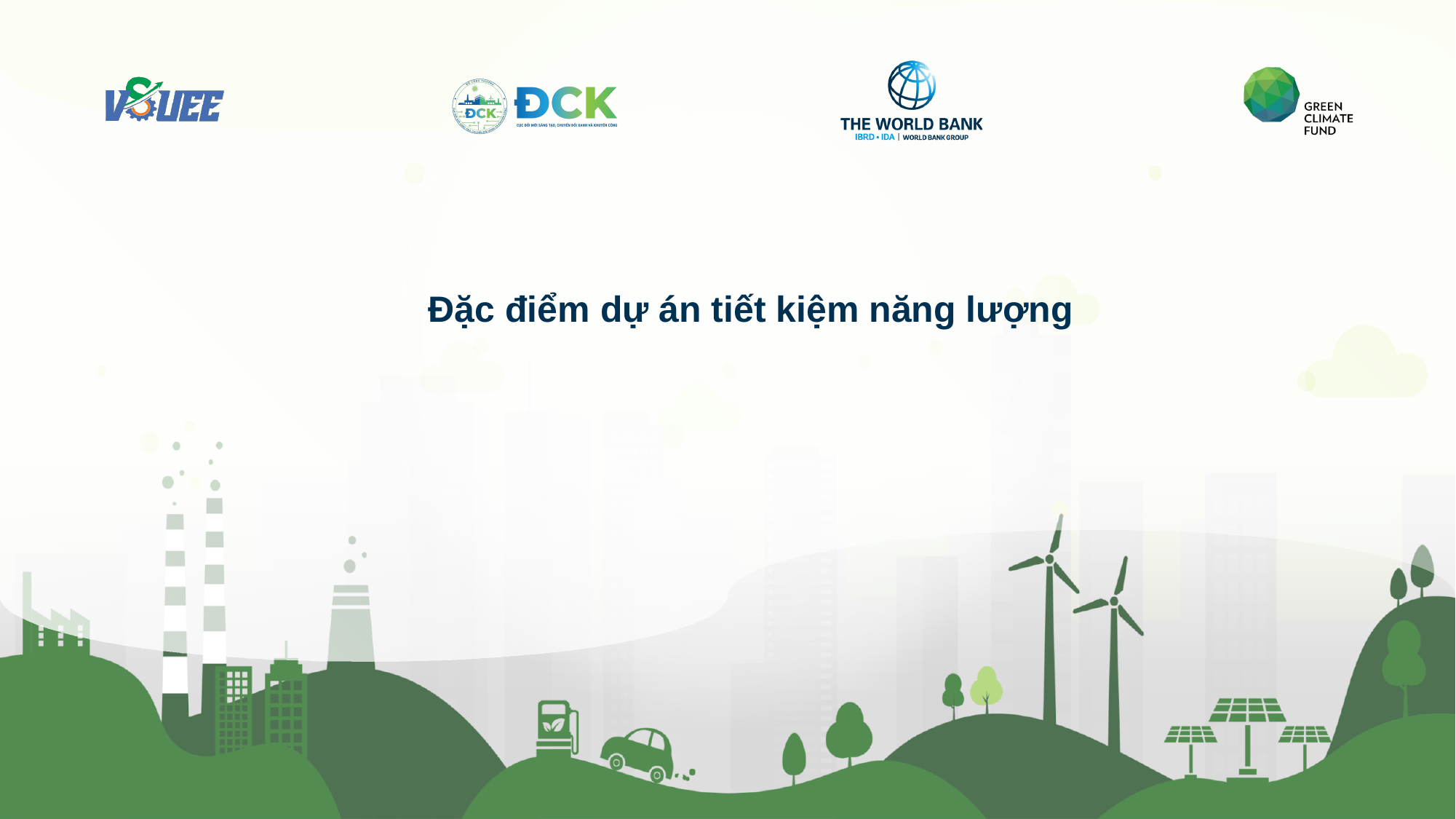

Đặc điểm dự án tiết kiệm năng lượng